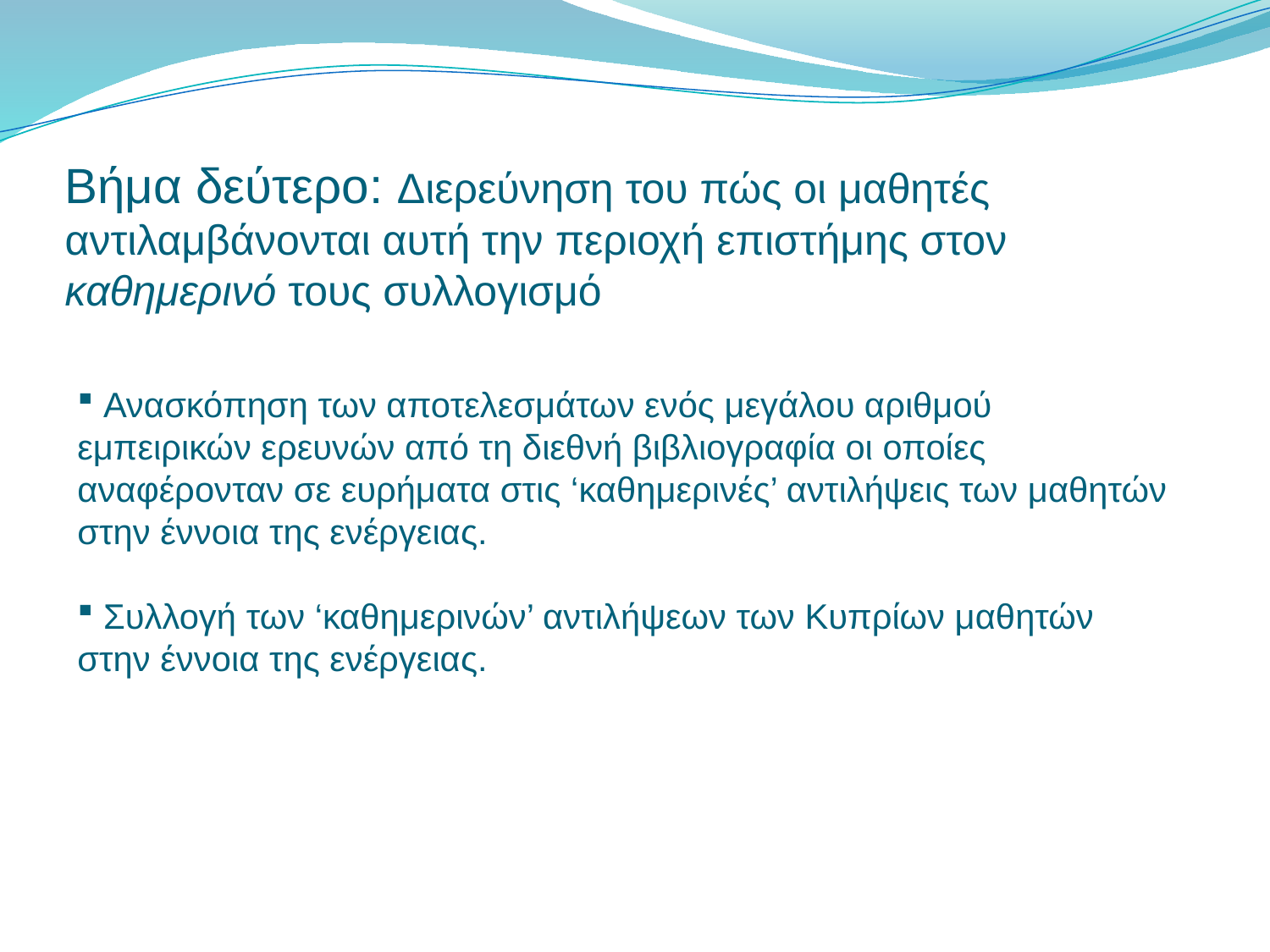

# Βήμα δεύτερο: Διερεύνηση του πώς οι μαθητές αντιλαμβάνονται αυτή την περιοχή επιστήμης στον καθημερινό τους συλλογισμό
 Ανασκόπηση των αποτελεσμάτων ενός μεγάλου αριθμού εμπειρικών ερευνών από τη διεθνή βιβλιογραφία οι οποίες αναφέρονταν σε ευρήματα στις ‘καθημερινές’ αντιλήψεις των μαθητών στην έννοια της ενέργειας.

 Συλλογή των ‘καθημερινών’ αντιλήψεων των Κυπρίων μαθητών στην έννοια της ενέργειας.